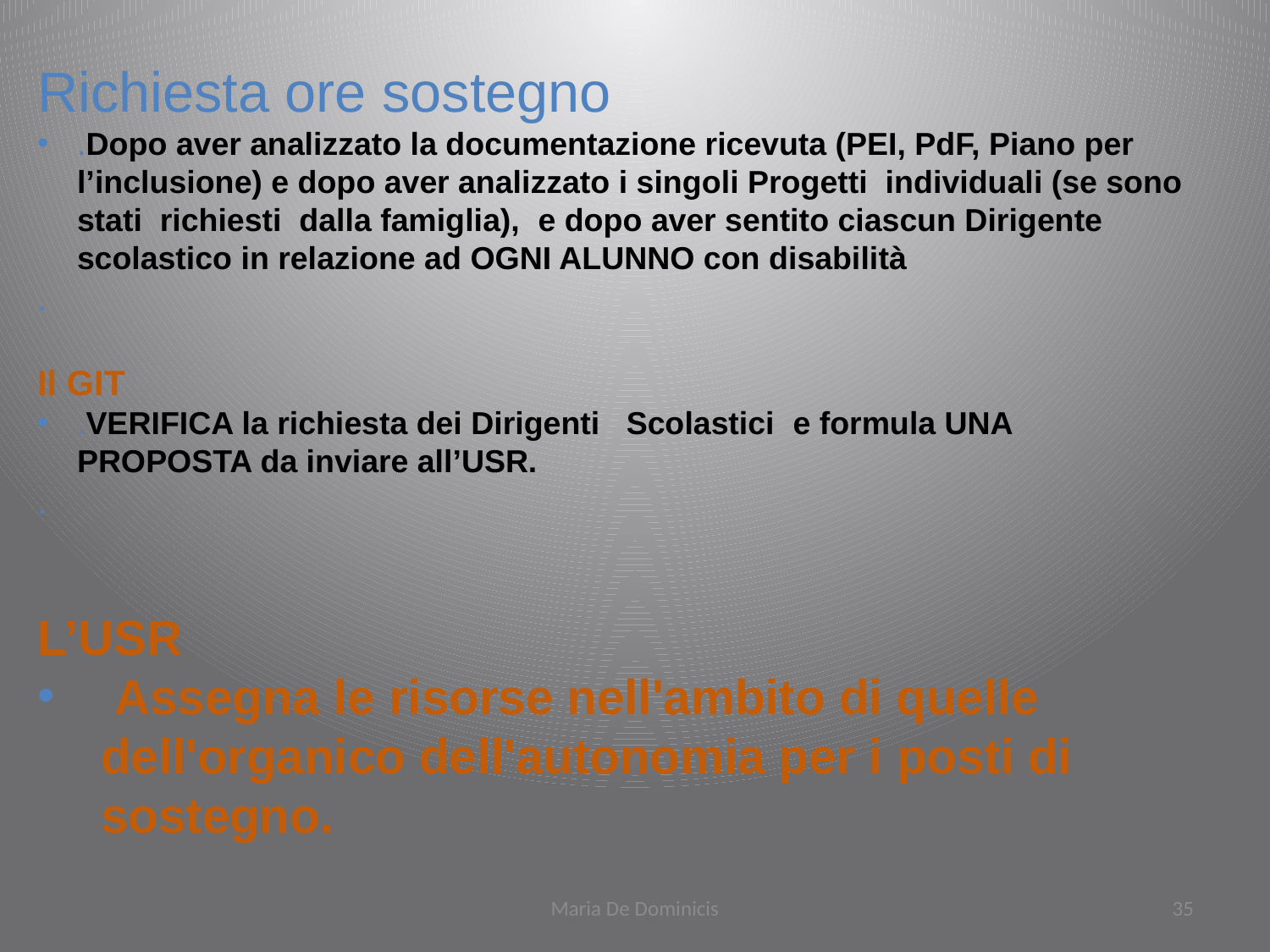

Richiesta ore sostegno
.Dopo aver analizzato la documentazione ricevuta (PEI, PdF, Piano per l’inclusione) e dopo aver analizzato i singoli Progetti  individuali (se sono stati  richiesti  dalla famiglia),  e dopo aver sentito ciascun Dirigente scolastico in relazione ad OGNI ALUNNO con disabilità
.

Il GIT
.VERIFICA la richiesta dei Dirigenti   Scolastici  e formula UNA PROPOSTA da inviare all’USR.
.

L’USR
 Assegna le risorse nell'ambito di quelle dell'organico dell'autonomia per i posti di sostegno.
Maria De Dominicis
35